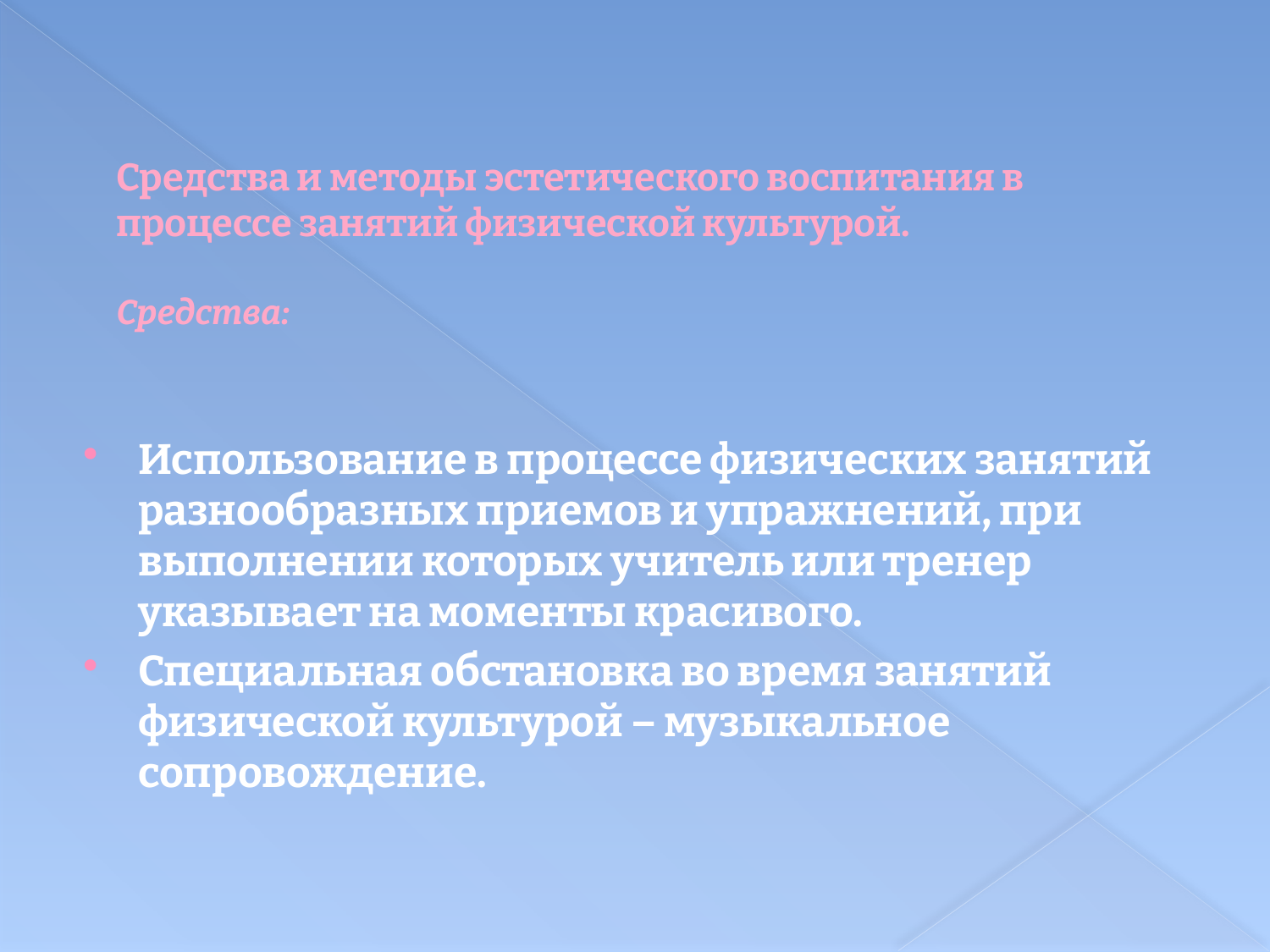

# Средства и методы эстетического воспитания в процессе занятий физической культурой. Средства:
Использование в процессе физических занятий разнообразных приемов и упражнений, при выполнении которых учитель или тренер указывает на моменты красивого.
Специальная обстановка во время занятий физической культурой – музыкальное сопровождение.